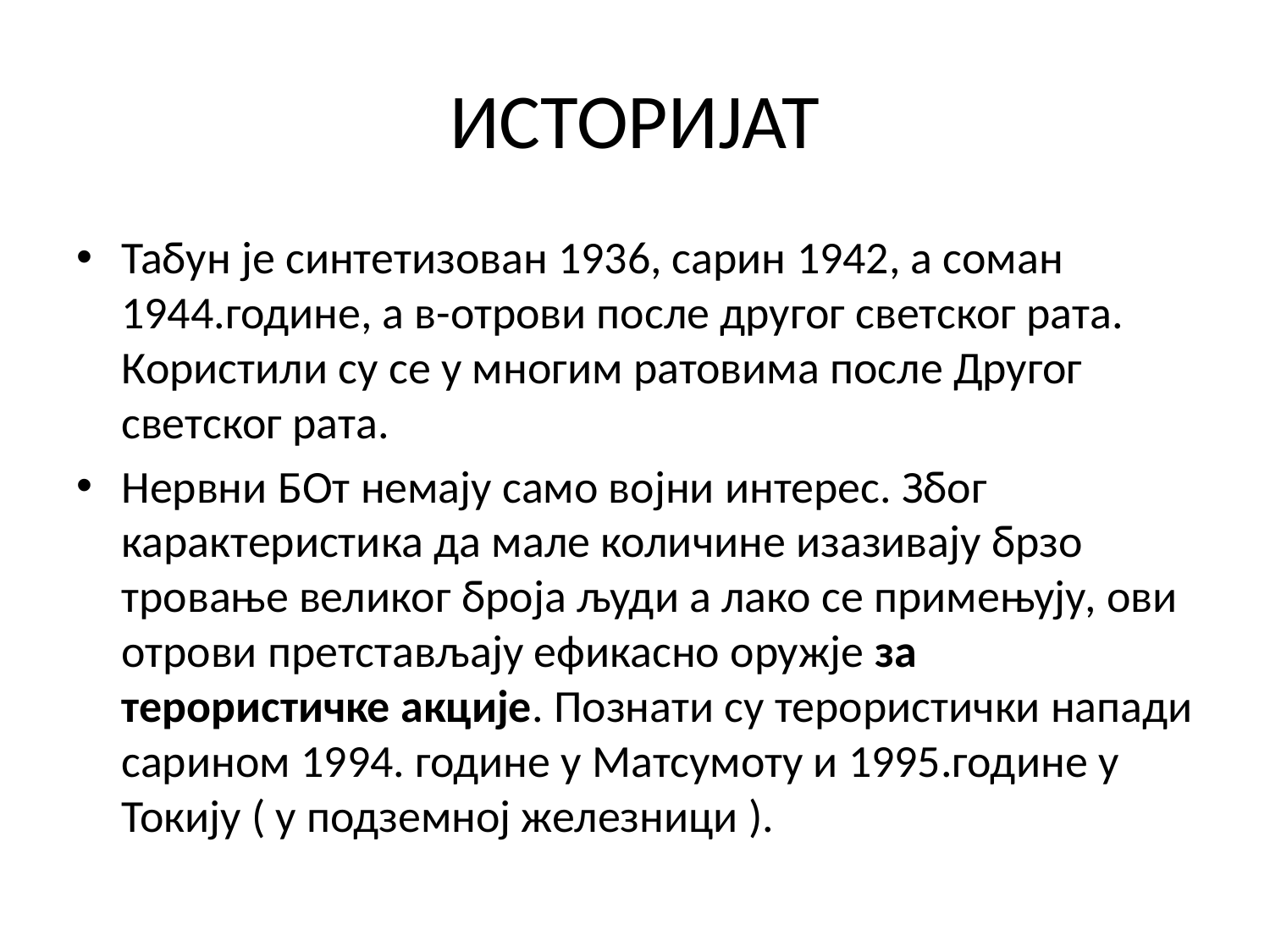

# ИСТОРИЈАТ
Табун је синтетизован 1936, сарин 1942, а соман 1944.године, а в-отрови после другог светског рата.  Користили су се у многим ратовима после Другог светског рата.
Нервни БОт немају само војни интерес. Због карактеристика да мале количине изазивају брзо тровање великог броја људи а лако се примењују, ови отрови претстављају ефикасно оружје за терористичке акције. Познати су терористички напади сарином 1994. године у Матсумоту и 1995.године у Токију ( у подземној железници ).